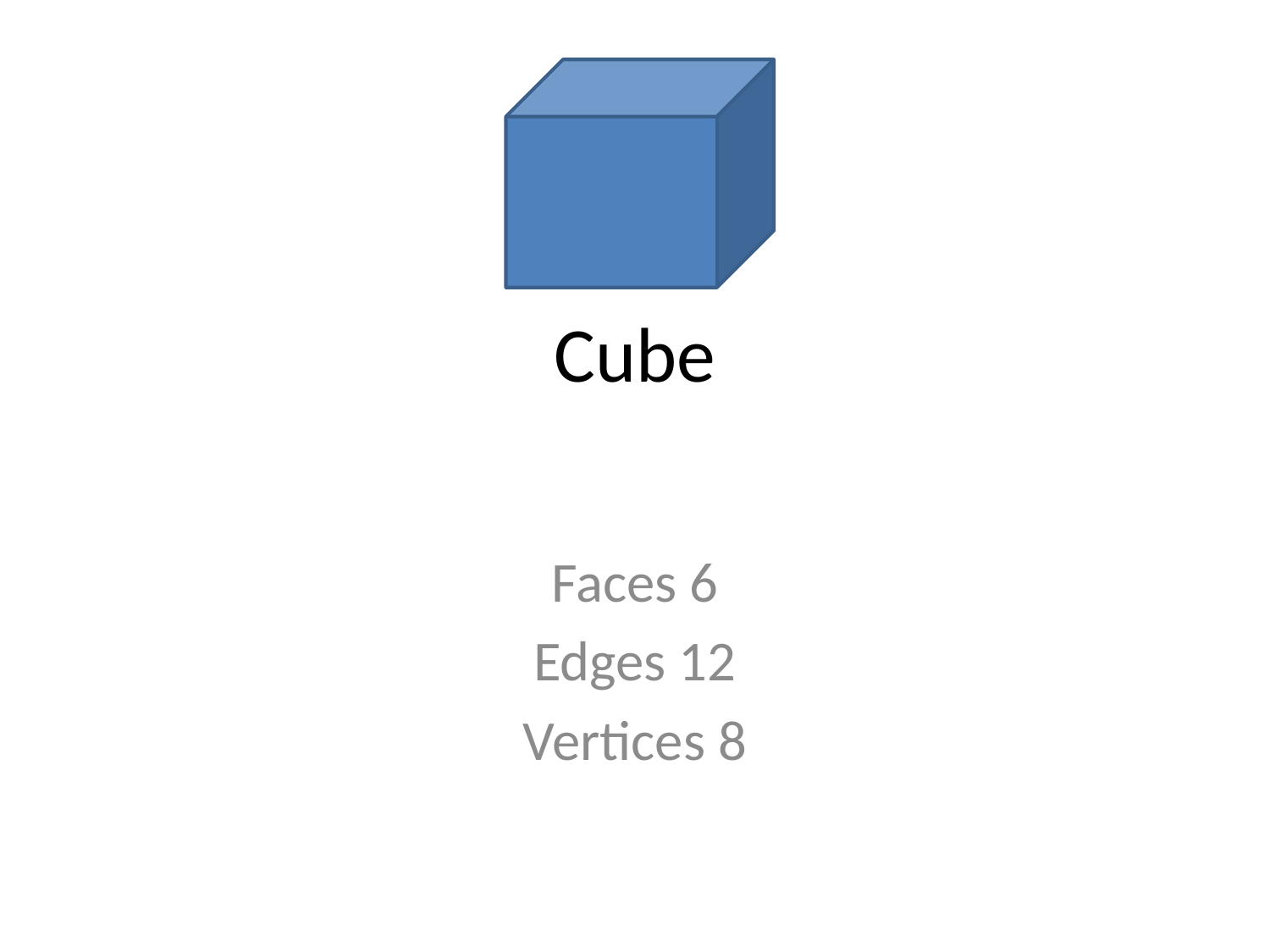

# Cube
Faces 6
Edges 12
Vertices 8